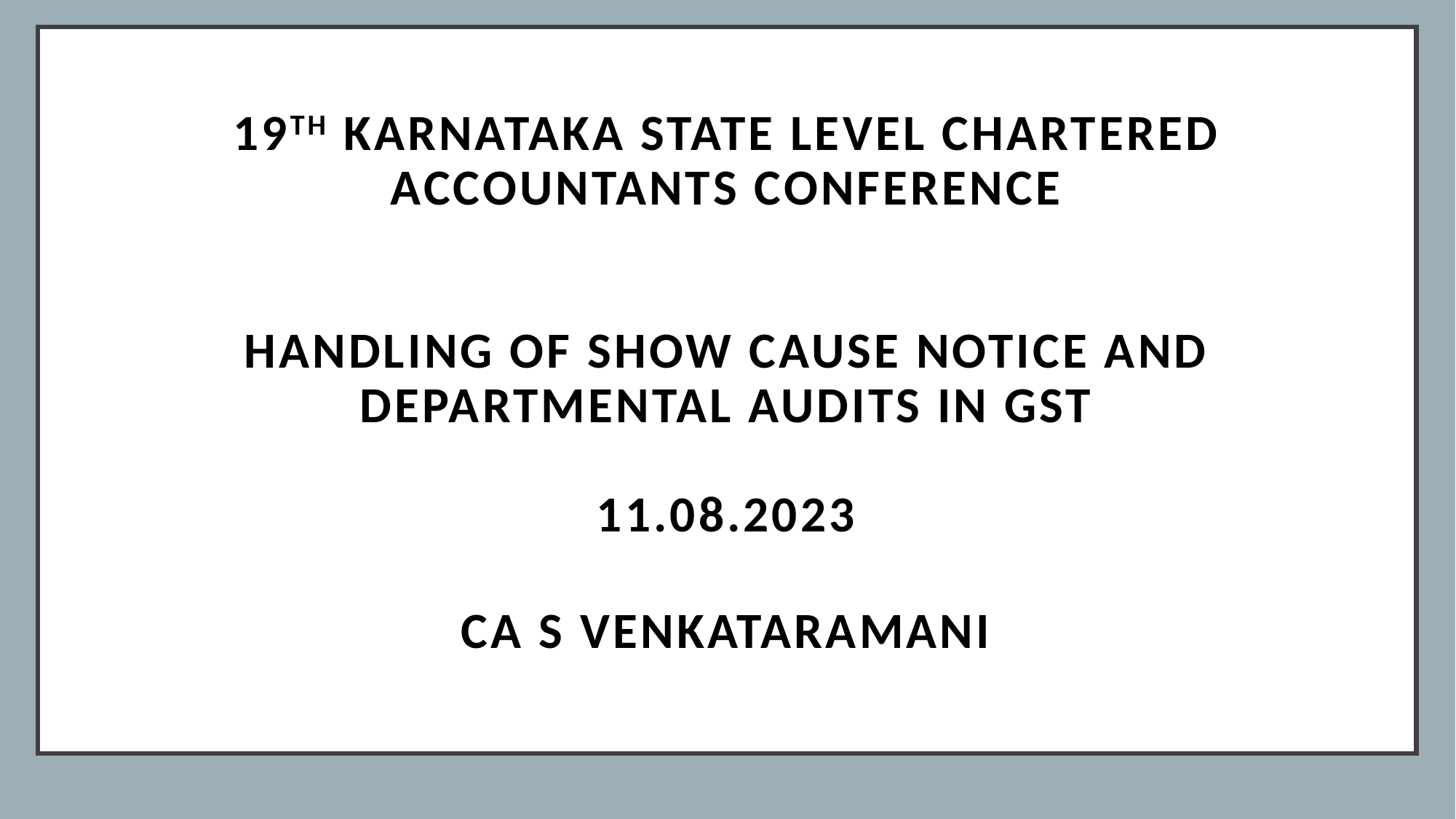

# 19TH KARNATAKA STATE LEVEL CHARTERED ACCOUNTANTS CONFERENCE HANDLING OF SHOW CAUSE NOTICE AND DEPARTMENTAL AUDITS IN GST 11.08.2023 CA S VENKATARAMANI